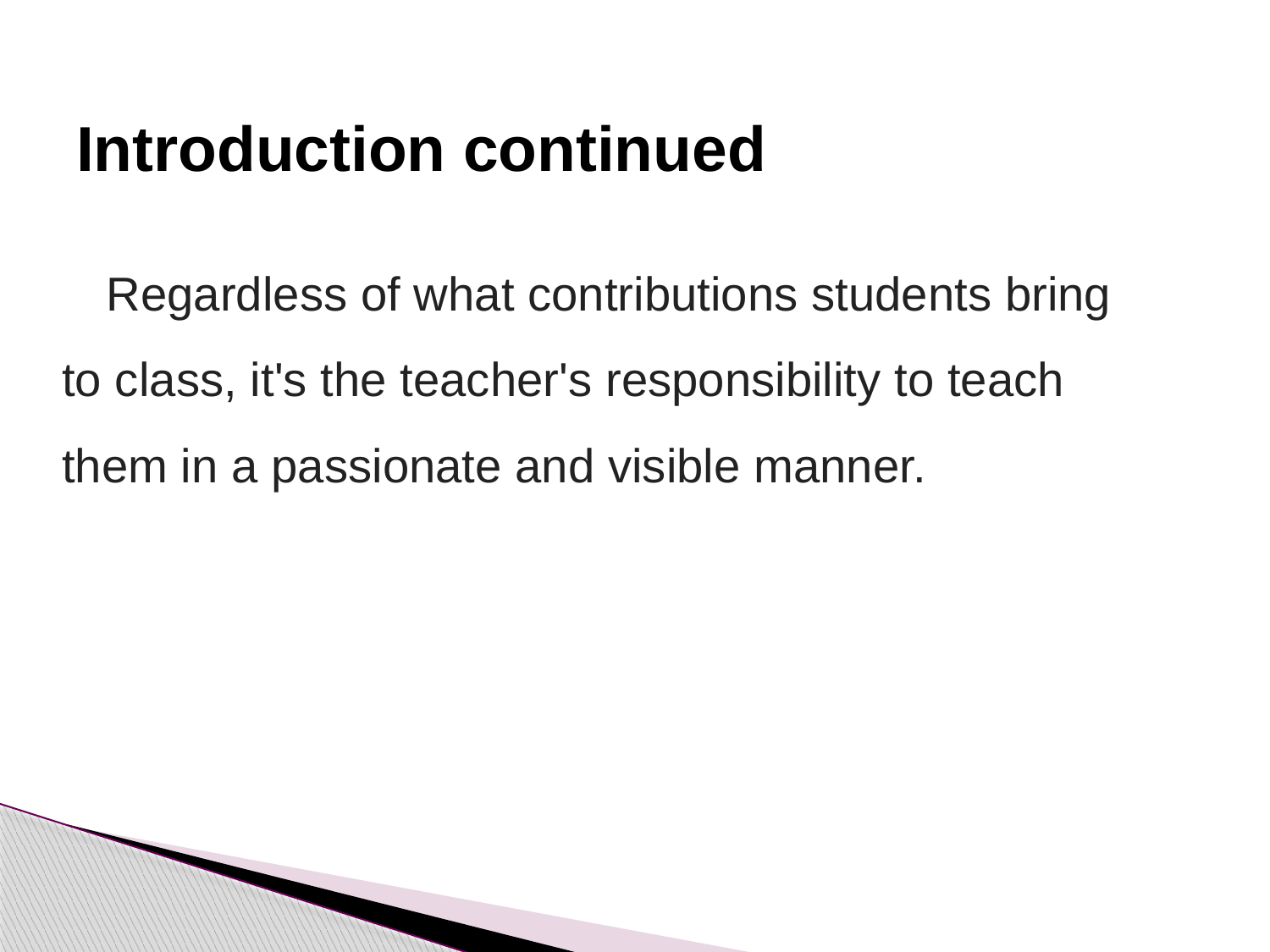

# Introduction continued
      Regardless of what contributions students bring to class, it's the teacher's responsibility to teach them in a passionate and visible manner.